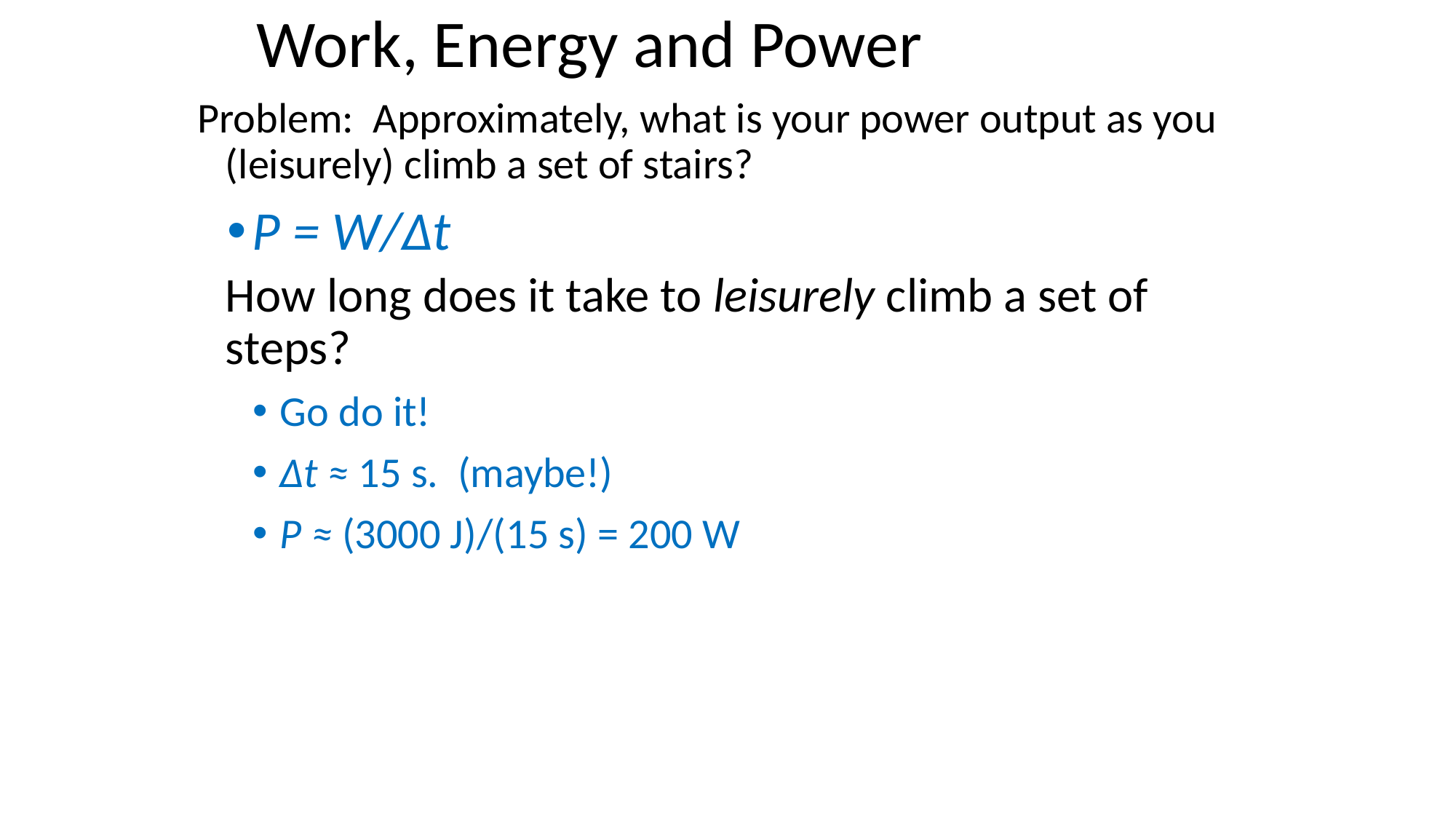

# Work, Energy and Power
Problem:  Approximately, what is your power output as you (leisurely) climb a set of stairs?
P = W/Δt
How long does it take to leisurely climb a set of steps?
Go do it!
Δt ≈ 15 s.  (maybe!)
P ≈ (3000 J)/(15 s) = 200 W